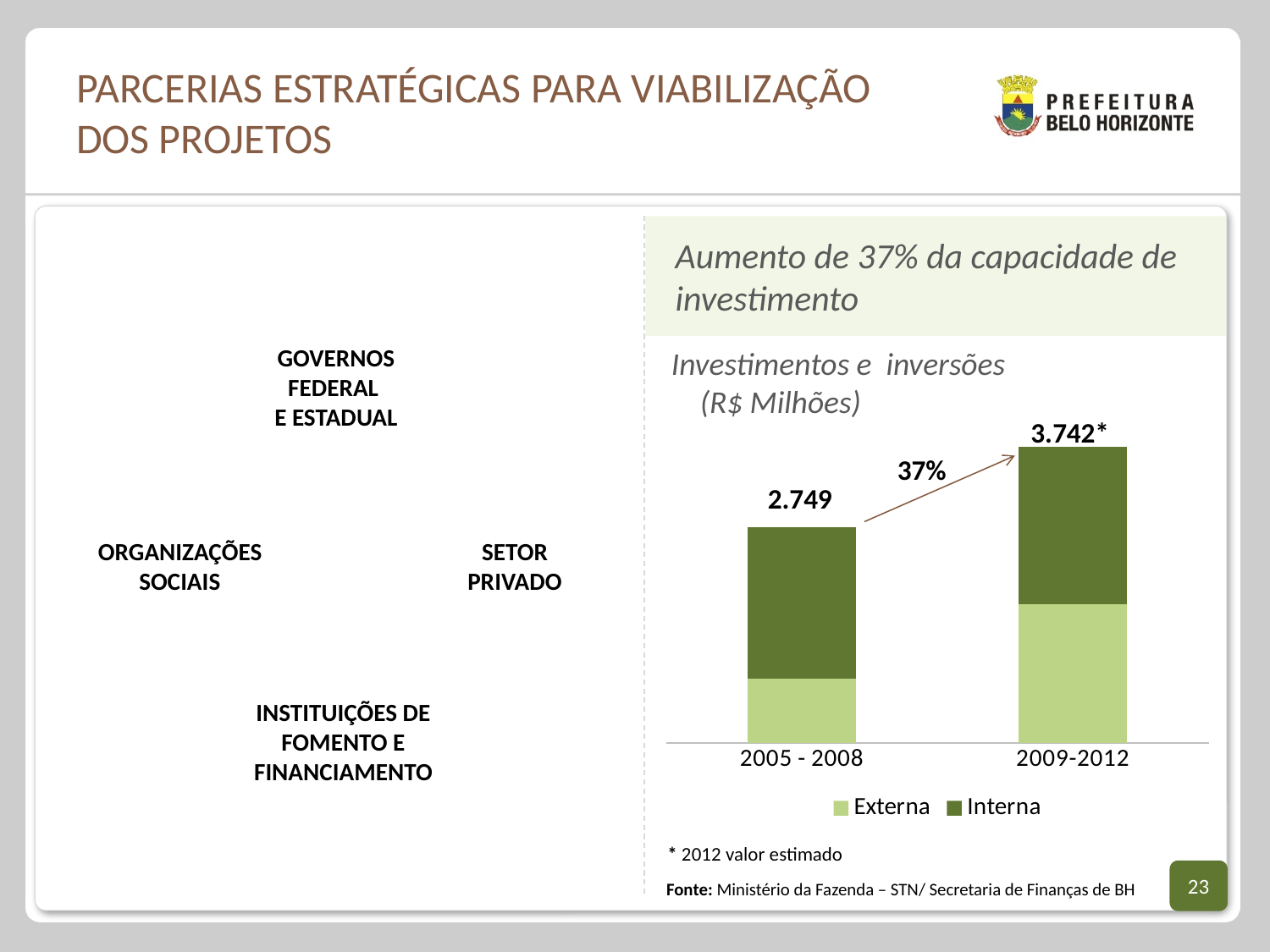

# Parcerias Estratégicas para viabilização dos projetos

Aumento de 37% da capacidade de investimento

Governos federal
e estadual
Investimentos e  inversões                          (R$ Milhões)
3.742*

### Chart

| Category | Externa | Interna |
|---|---|---|
| 2005 - 2008 | 813678.6162746034 | 1915455.39480424 |
| 2009-2012 | 1753443.26509214 | 1988609.1010287 |
37%
2.749
Organizações sociais
Setor privado
Instituições de fomento e financiamento
* 2012 valor estimado
23
Fonte: Ministério da Fazenda – STN/ Secretaria de Finanças de BH